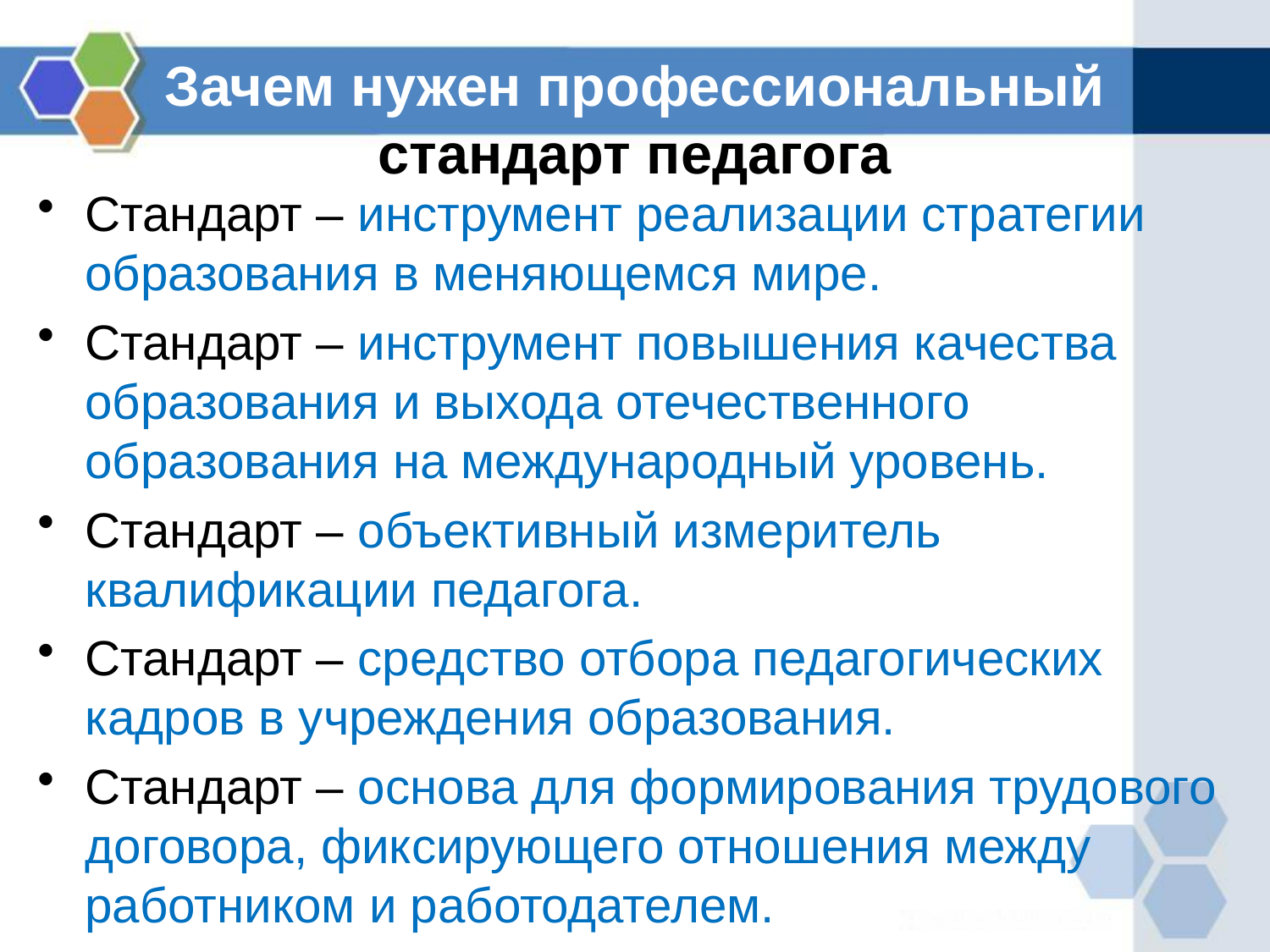

# Зачем нужен профессиональный стандарт педагога
Стандарт – инструмент реализации стратегии образования в меняющемся мире.
Стандарт – инструмент повышения качества образования и выхода отечественного образования на международный уровень.
Стандарт – объективный измеритель квалификации педагога.
Стандарт – средство отбора педагогических кадров в учреждения образования.
Стандарт – основа для формирования трудового договора, фиксирующего отношения между работником и работодателем.